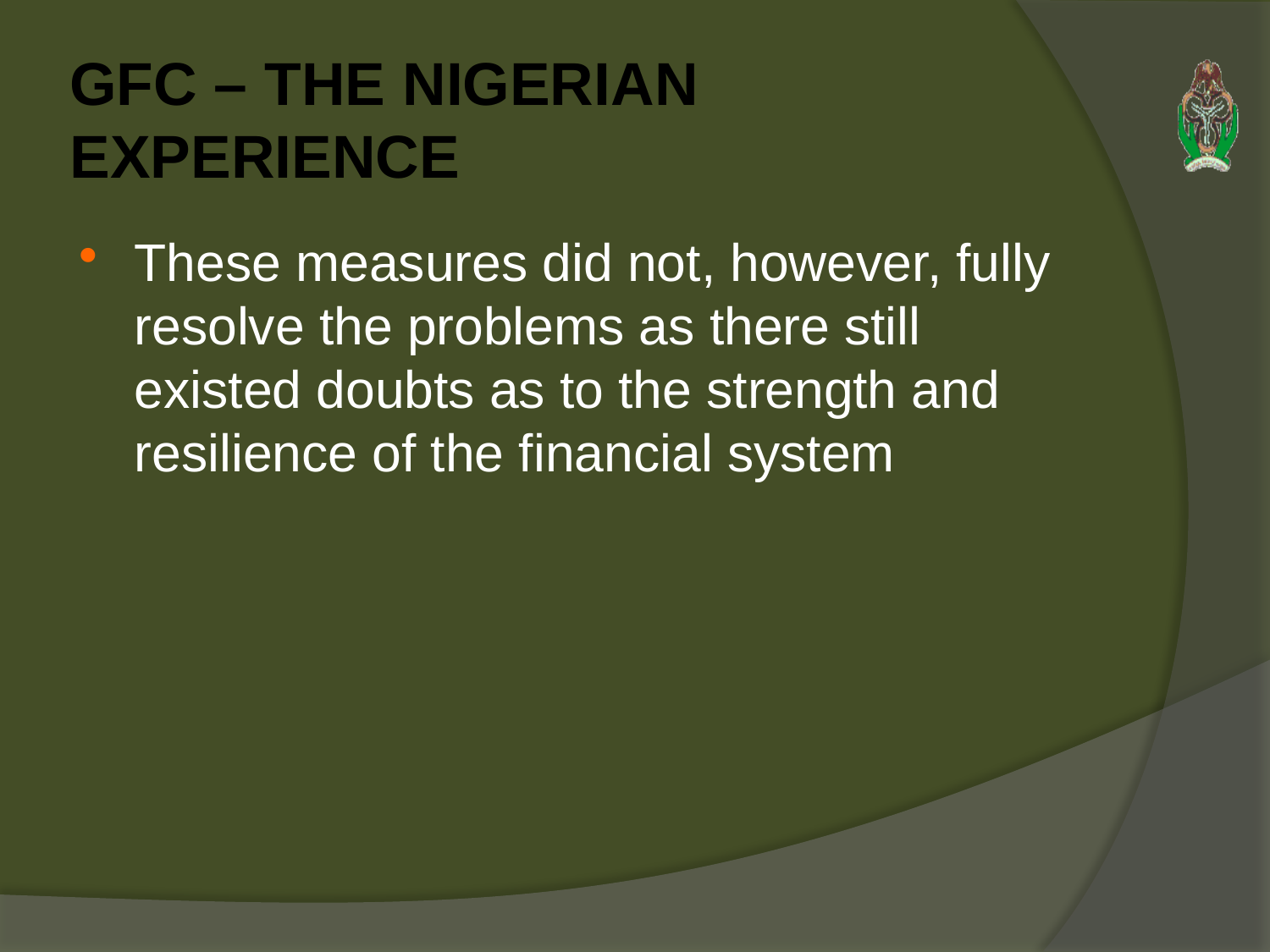

# GFC – THE NIGERIAN EXPERIENCE
These measures did not, however, fully resolve the problems as there still existed doubts as to the strength and resilience of the financial system